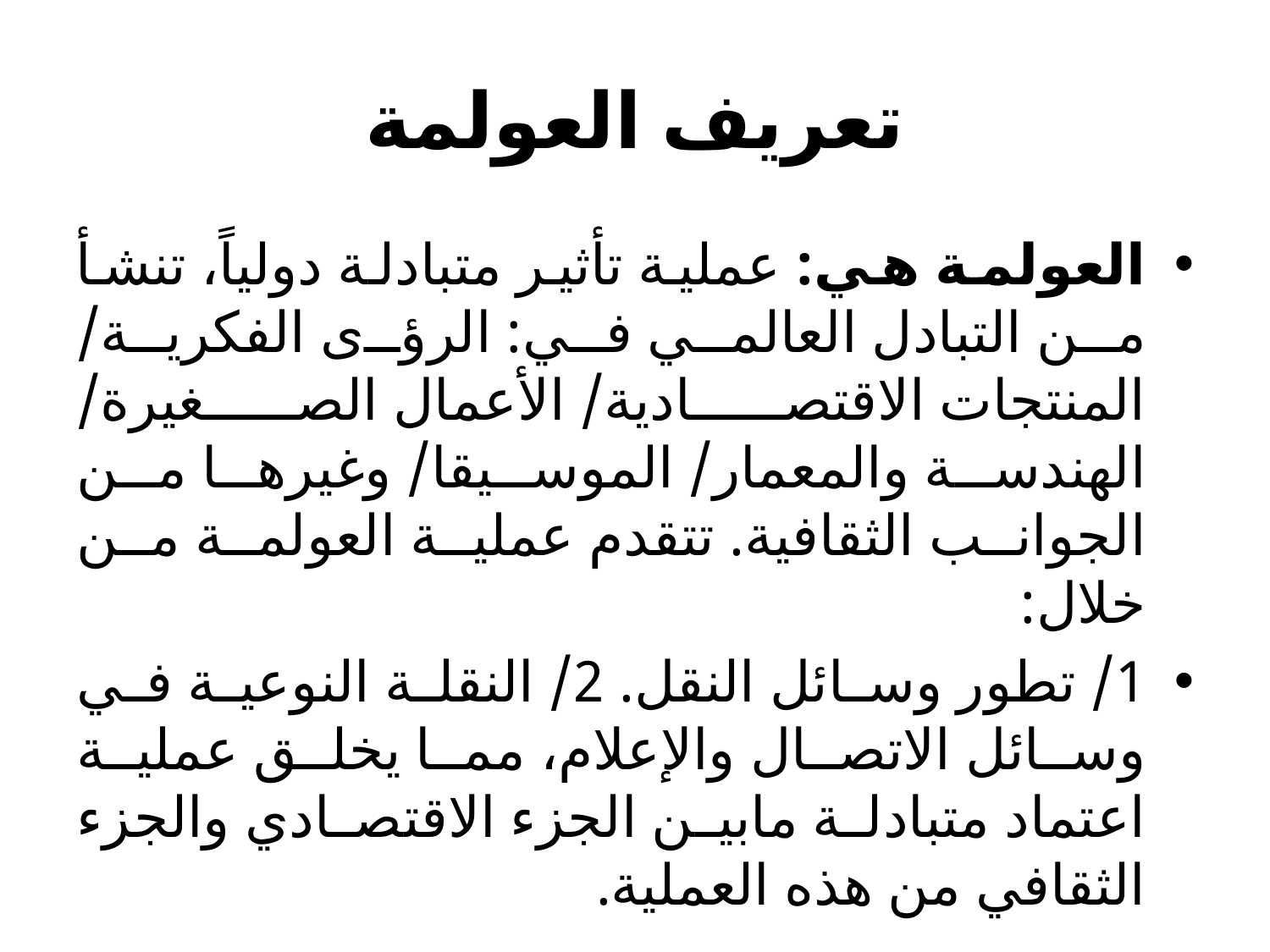

# تعريف العولمة
العولمة هي: عملية تأثير متبادلة دولياً، تنشأ من التبادل العالمي في: الرؤى الفكرية/ المنتجات الاقتصادية/ الأعمال الصغيرة/ الهندسة والمعمار/ الموسيقا/ وغيرها من الجوانب الثقافية. تتقدم عملية العولمة من خلال:
1/ تطور وسائل النقل. 2/ النقلة النوعية في وسائل الاتصال والإعلام، مما يخلق عملية اعتماد متبادلة مابين الجزء الاقتصادي والجزء الثقافي من هذه العملية.